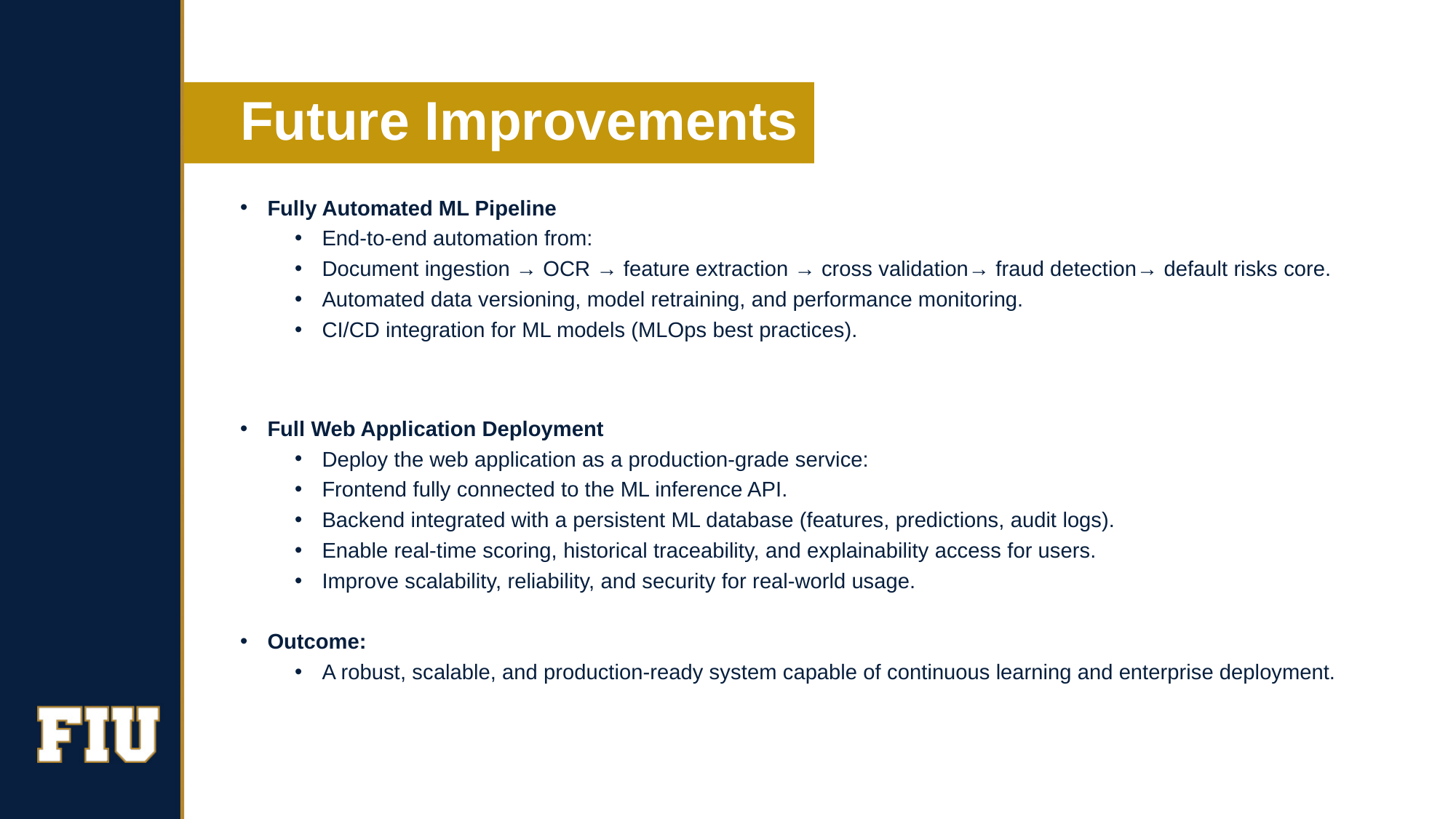

# Future Improvements

Fully Automated ML Pipeline
End-to-end automation from:
Document ingestion → OCR → feature extraction → cross validation→ fraud detection→ default risks core.
Automated data versioning, model retraining, and performance monitoring.
CI/CD integration for ML models (MLOps best practices).

Full Web Application Deployment
Deploy the web application as a production-grade service:
Frontend fully connected to the ML inference API.
Backend integrated with a persistent ML database (features, predictions, audit logs).
Enable real-time scoring, historical traceability, and explainability access for users.
Improve scalability, reliability, and security for real-world usage.
Outcome:
A robust, scalable, and production-ready system capable of continuous learning and enterprise deployment.